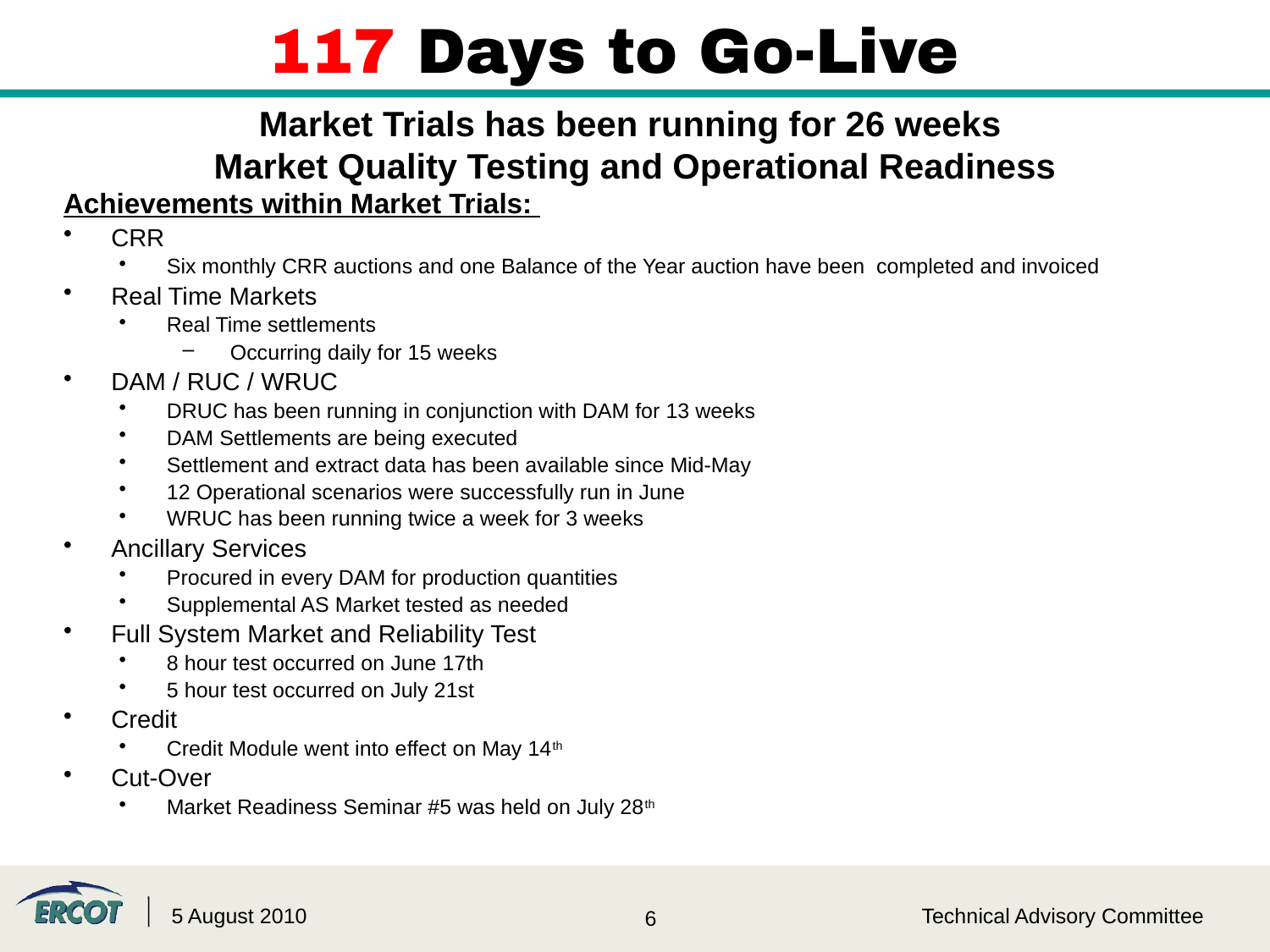

# 117 Days to Go-Live
Market Trials has been running for 26 weeks
Market Quality Testing and Operational Readiness

Achievements within Market Trials:
CRR
Six monthly CRR auctions and one Balance of the Year auction have been  completed and invoiced
Real Time Markets
Real Time settlements
Occurring daily for 15 weeks
DAM / RUC / WRUC
DRUC has been running in conjunction with DAM for 13 weeks
DAM Settlements are being executed
Settlement and extract data has been available since Mid-May
12 Operational scenarios were successfully run in June
WRUC has been running twice a week for 3 weeks
Ancillary Services
Procured in every DAM for production quantities
Supplemental AS Market tested as needed
Full System Market and Reliability Test
8 hour test occurred on June 17th
5 hour test occurred on July 21st
Credit
Credit Module went into effect on May 14th
Cut-Over
Market Readiness Seminar #5 was held on July 28th

5 August 2010
Technical Advisory Committee